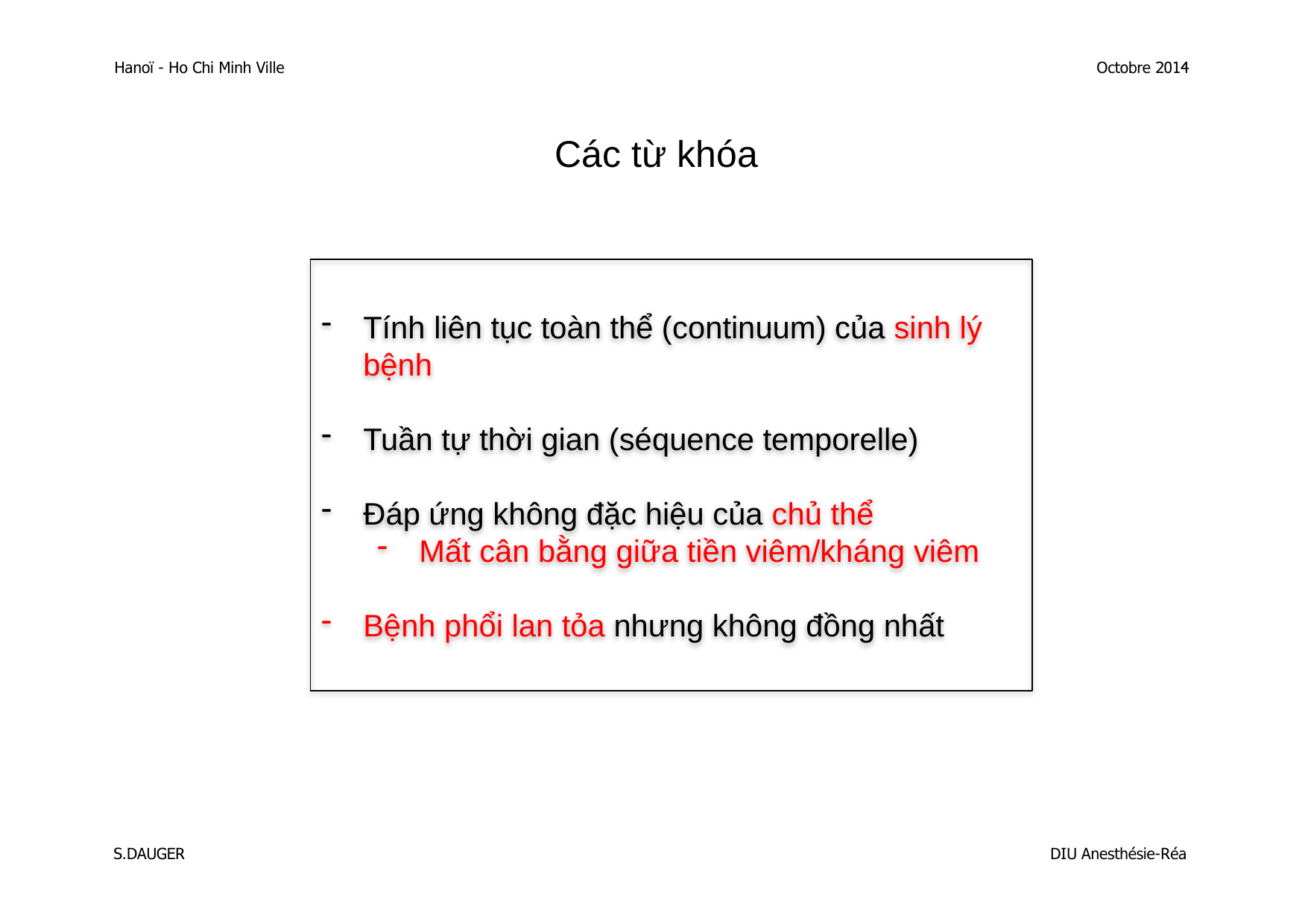

Hanoï - Ho Chi Minh Ville

Octobre 2014

Các từ khóa
Tính liên tục toàn thể (continuum) của sinh lý bệnh

Tuần tự thời gian (séquence temporelle)

Đáp ứng không đặc hiệu của chủ thể
Mất cân bằng giữa tiền viêm/kháng viêm

Bệnh phổi lan tỏa nhưng không đồng nhất
S.DAUGER

DIU Anesthésie-Réa